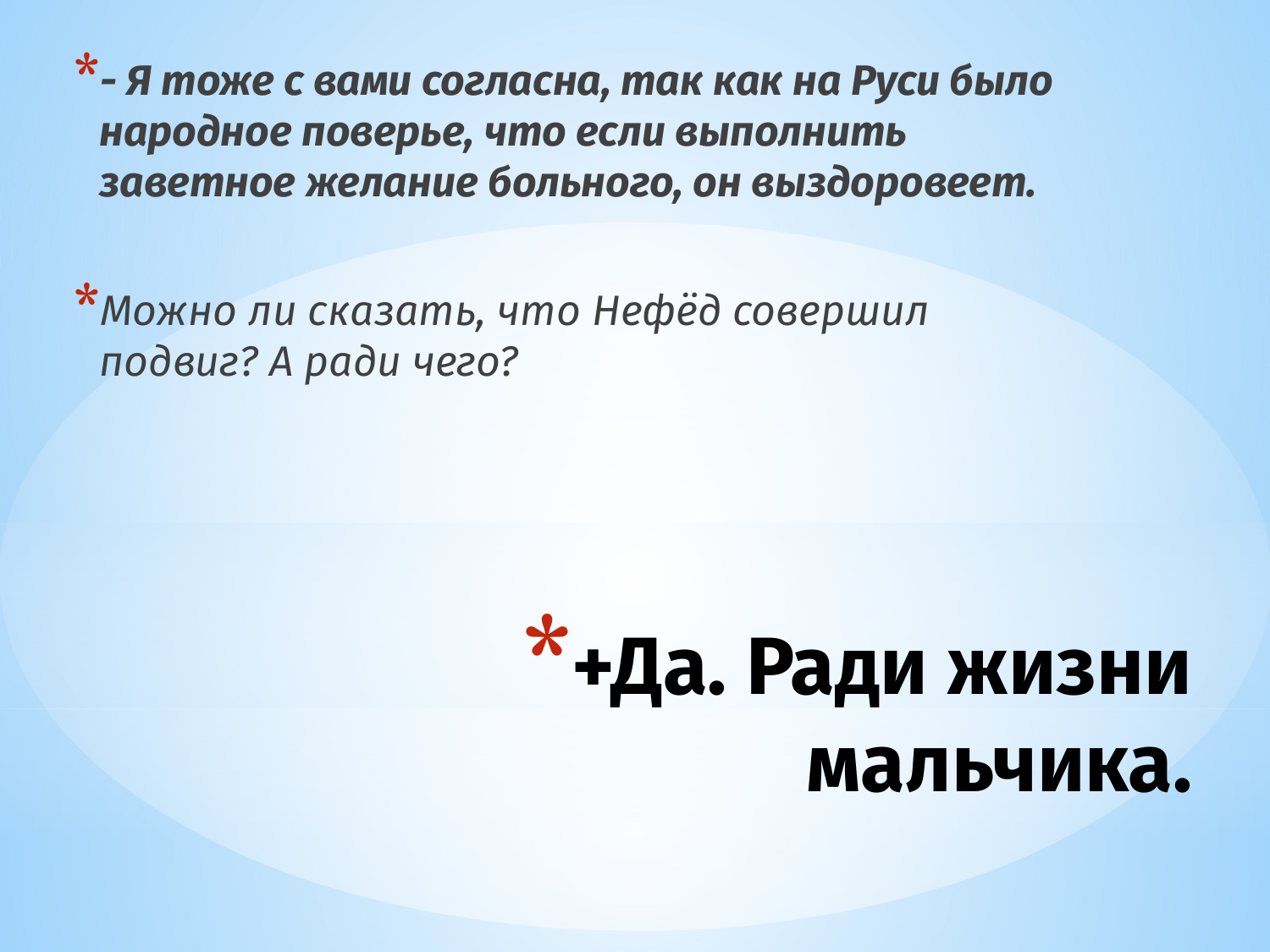

- Я тоже с вами согласна, так как на Руси было народное поверье, что если выполнить заветное желание больного, он выздоровеет.

Можно ли сказать, что Нефёд совершил подвиг? А ради чего?
# +Да. Ради жизни мальчика.